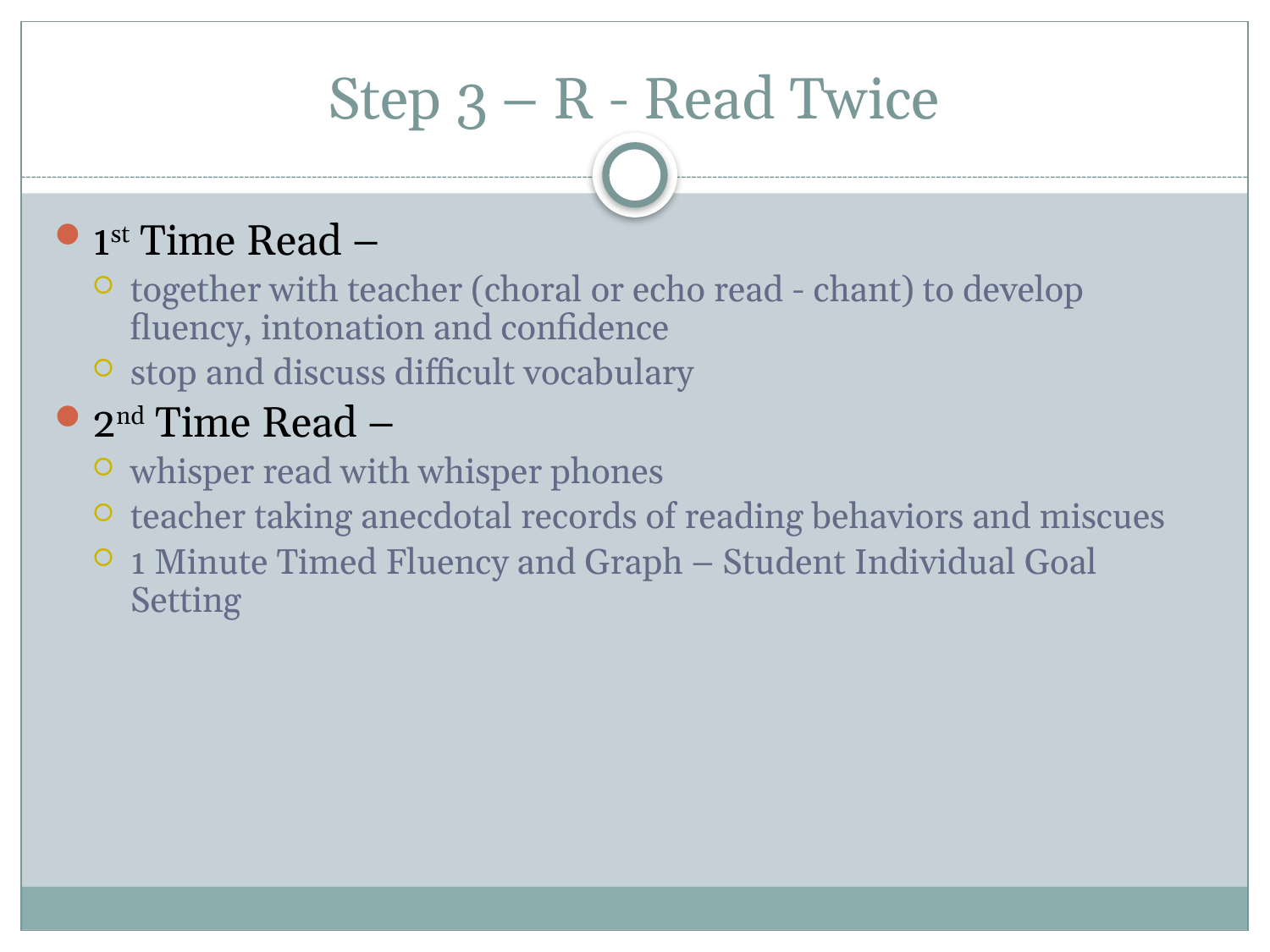

# Step 3 – R - Read Twice
1st Time Read –
together with teacher (choral or echo read - chant) to develop fluency, intonation and confidence
stop and discuss difficult vocabulary
2nd Time Read –
whisper read with whisper phones
teacher taking anecdotal records of reading behaviors and miscues
1 Minute Timed Fluency and Graph – Student Individual Goal Setting